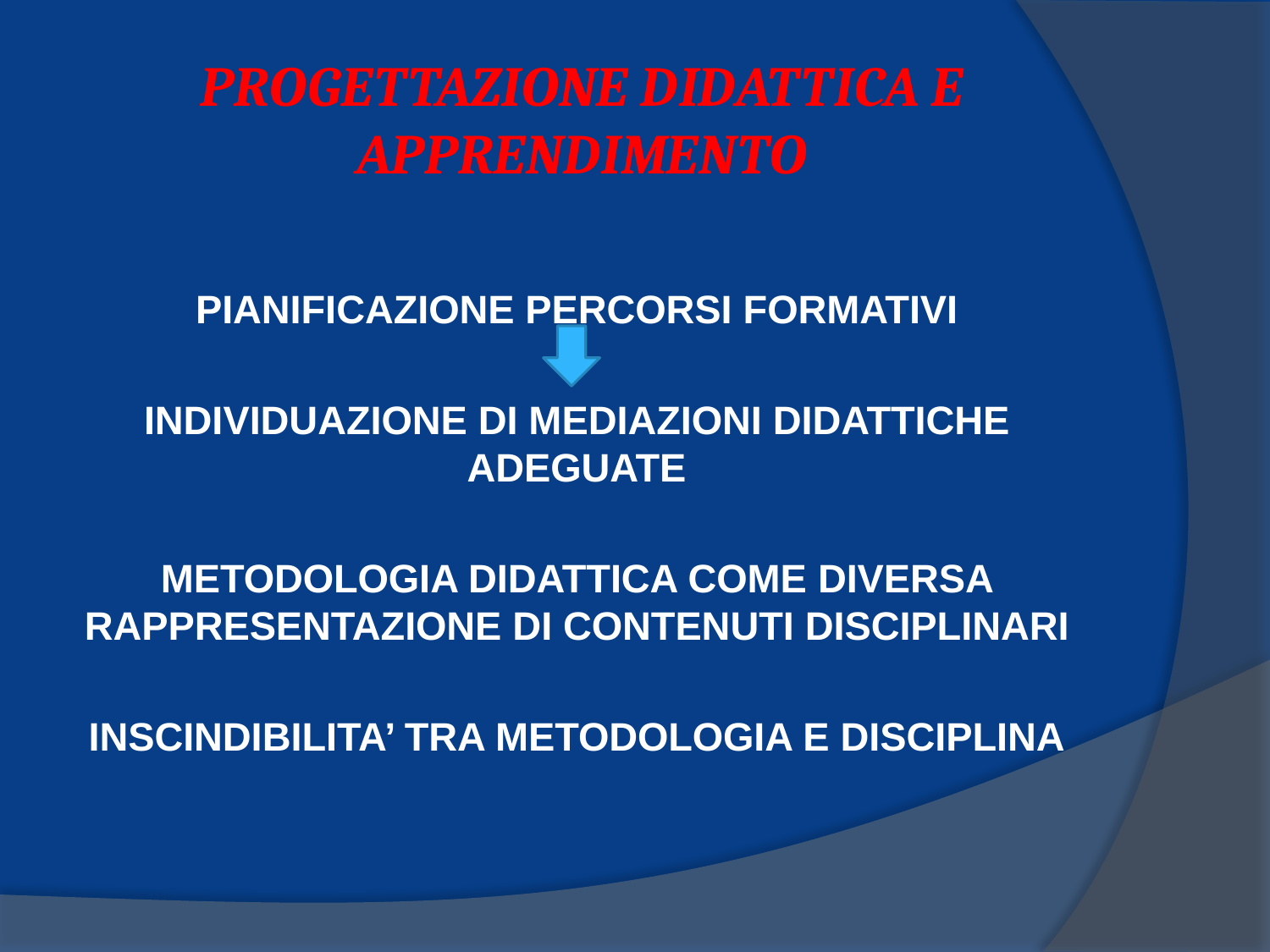

# PROGETTAZIONE DIDATTICA E APPRENDIMENTO

PIANIFICAZIONE PERCORSI FORMATIVI

INDIVIDUAZIONE DI MEDIAZIONI DIDATTICHE ADEGUATE

METODOLOGIA DIDATTICA COME DIVERSA RAPPRESENTAZIONE DI CONTENUTI DISCIPLINARI

INSCINDIBILITA’ TRA METODOLOGIA E DISCIPLINA